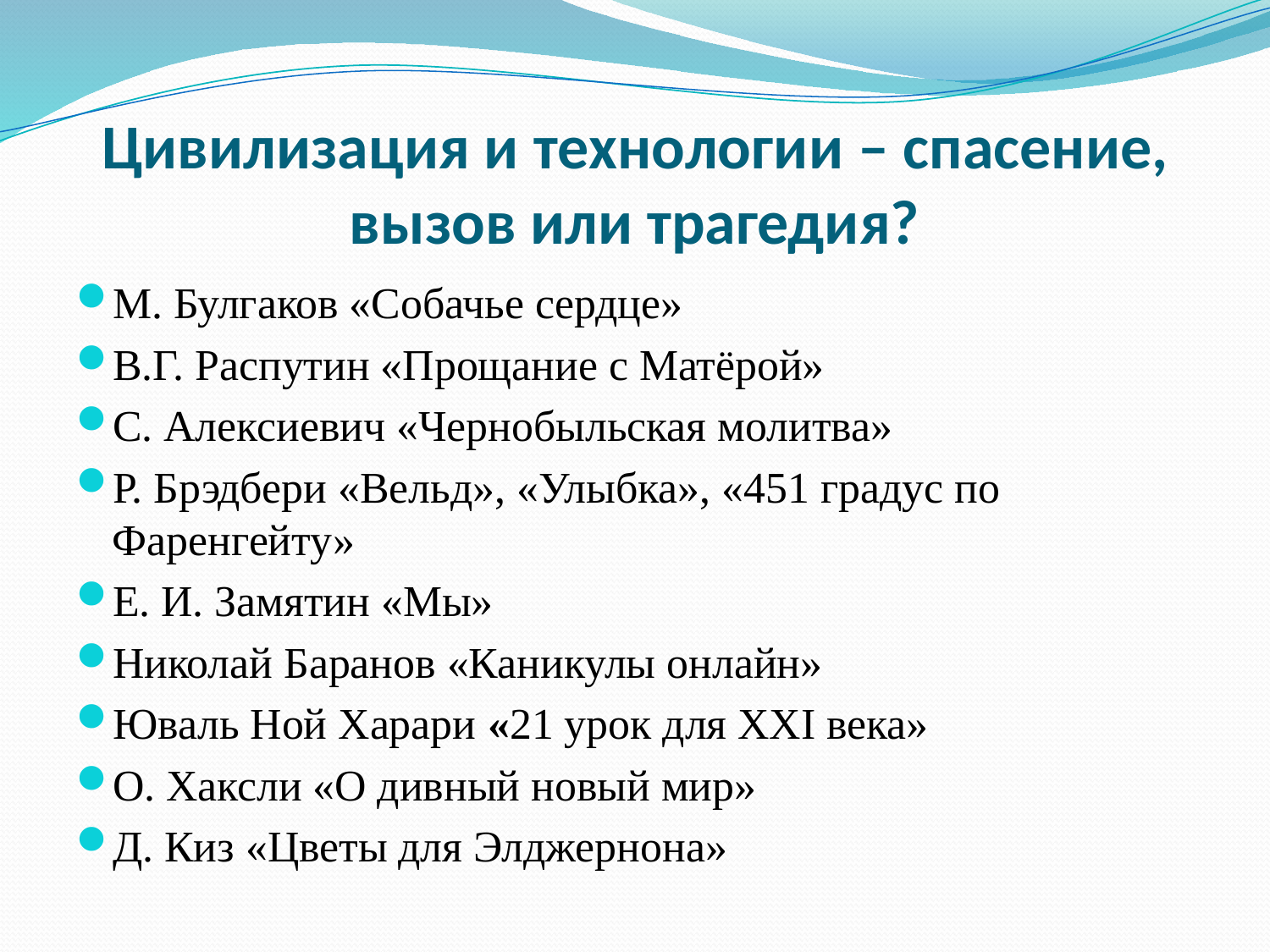

# Цивилизация и технологии – спасение, вызов или трагедия?
М. Булгаков «Собачье сердце»
В.Г. Распутин «Прощание с Матёрой»
С. Алексиевич «Чернобыльская молитва»
Р. Брэдбери «Вельд», «Улыбка», «451 градус по Фаренгейту»
Е. И. Замятин «Мы»
Николай Баранов «Каникулы онлайн»
Юваль Ной Харари «21 урок для XXI века»
О. Хаксли «О дивный новый мир»
Д. Киз «Цветы для Элджернона»